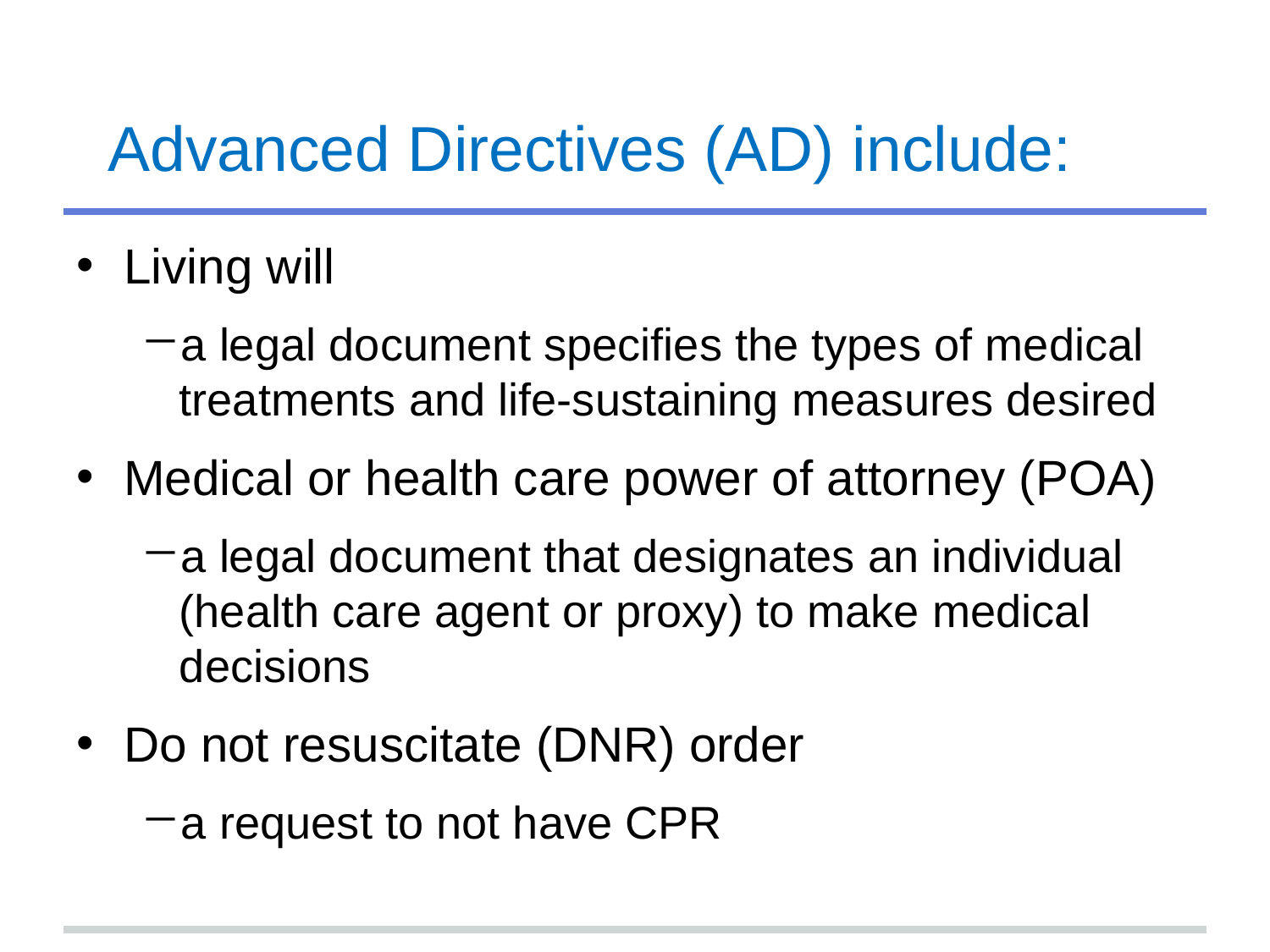

# Advanced Directives (AD) include:
Living will
a legal document specifies the types of medical treatments and life-sustaining measures desired
Medical or health care power of attorney (POA)
a legal document that designates an individual (health care agent or proxy) to make medical decisions
Do not resuscitate (DNR) order
a request to not have CPR